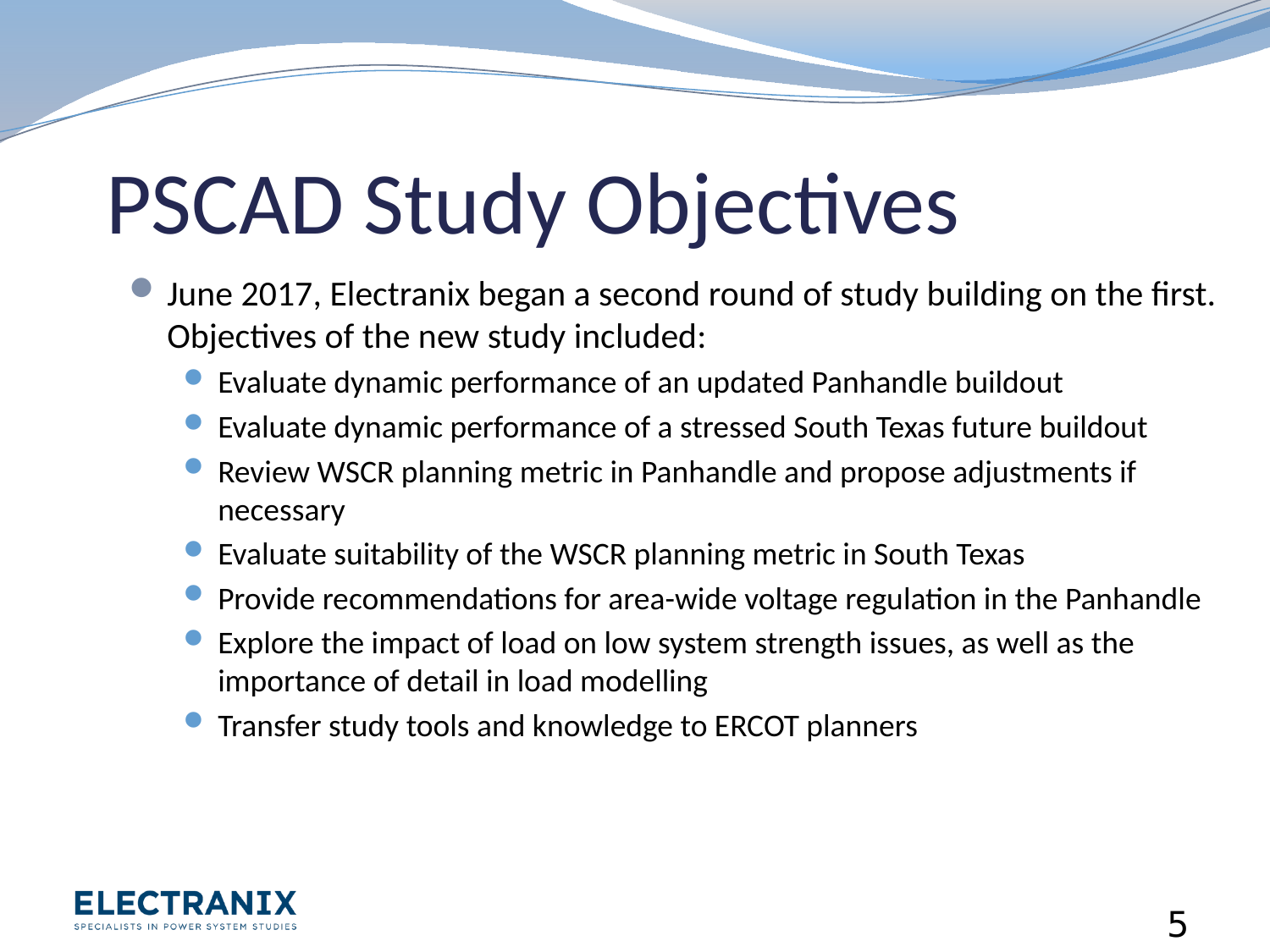

# PSCAD Study Objectives
June 2017, Electranix began a second round of study building on the first.  Objectives of the new study included:
Evaluate dynamic performance of an updated Panhandle buildout
Evaluate dynamic performance of a stressed South Texas future buildout
Review WSCR planning metric in Panhandle and propose adjustments if necessary
Evaluate suitability of the WSCR planning metric in South Texas
Provide recommendations for area-wide voltage regulation in the Panhandle
Explore the impact of load on low system strength issues, as well as the importance of detail in load modelling
Transfer study tools and knowledge to ERCOT planners

5